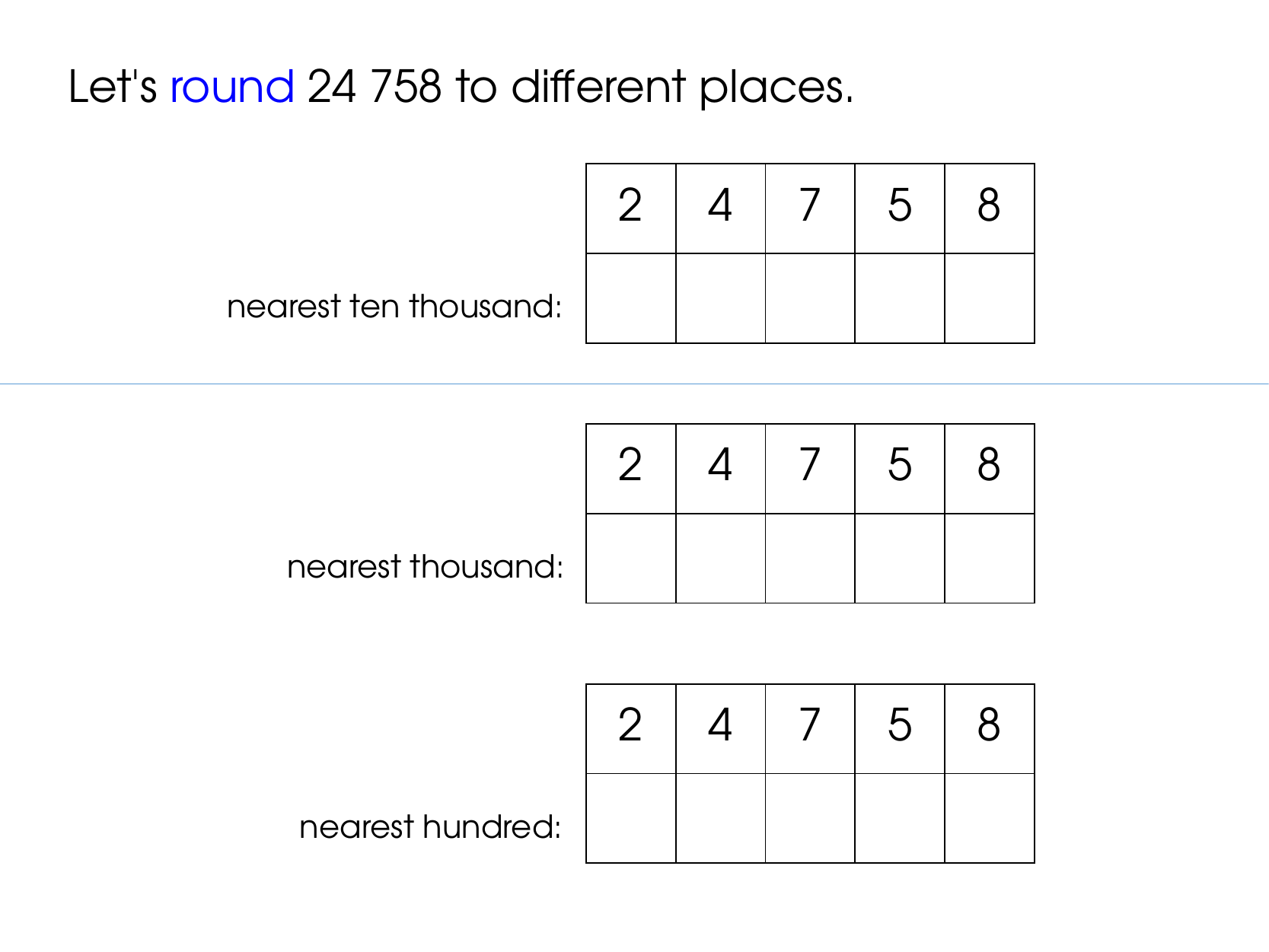

Let's round 24 758 to different places.
| 2 | 4 | 7 | 5 | 8 |
| --- | --- | --- | --- | --- |
|  |  |  |  |  |
nearest ten thousand:
| 2 | 4 | 7 | 5 | 8 |
| --- | --- | --- | --- | --- |
|  |  |  |  |  |
nearest thousand:
| 2 | 4 | 7 | 5 | 8 |
| --- | --- | --- | --- | --- |
|  |  |  |  |  |
nearest hundred: